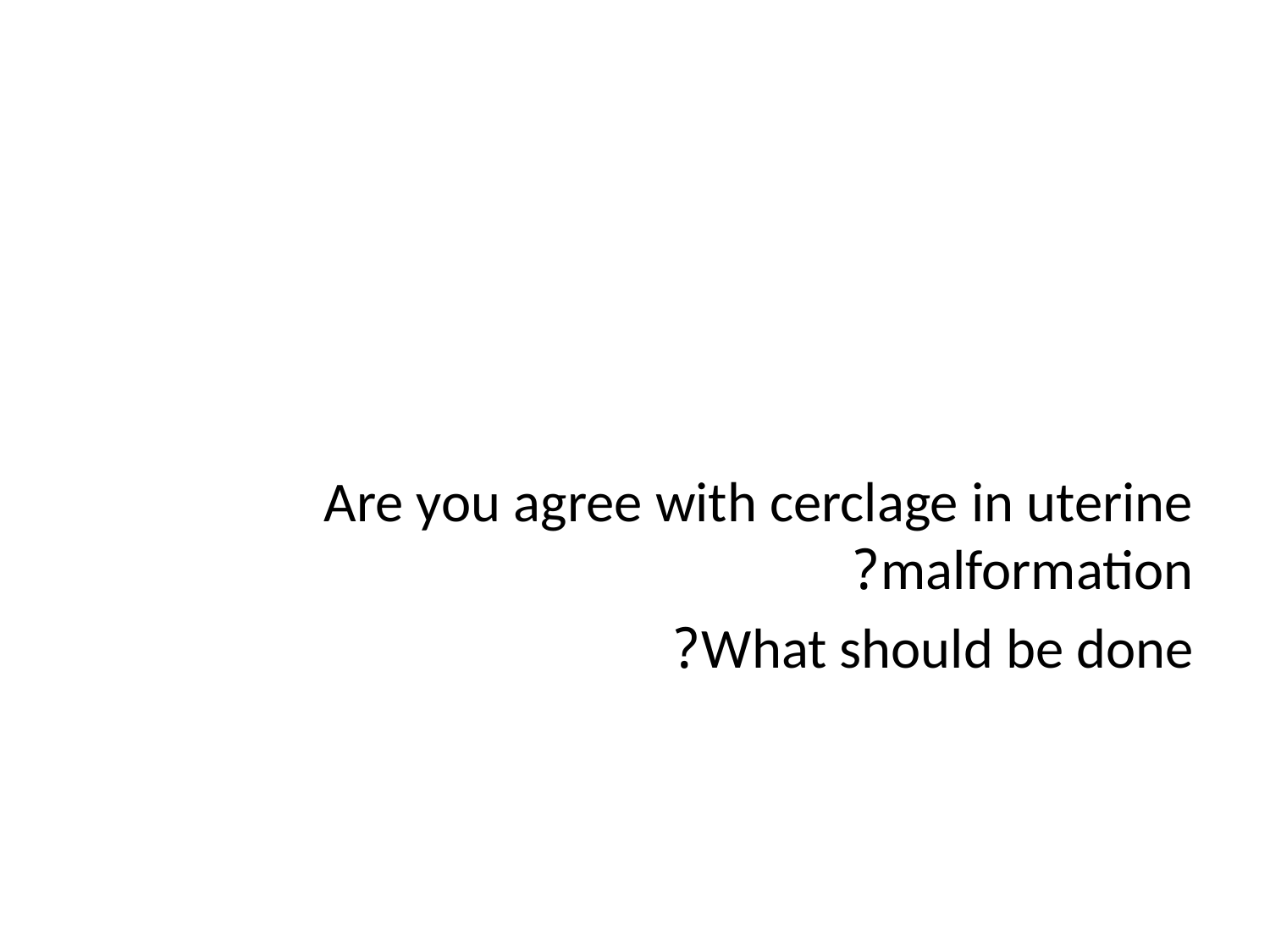

#

Are you agree with cerclage in uterine malformation?
What should be done?